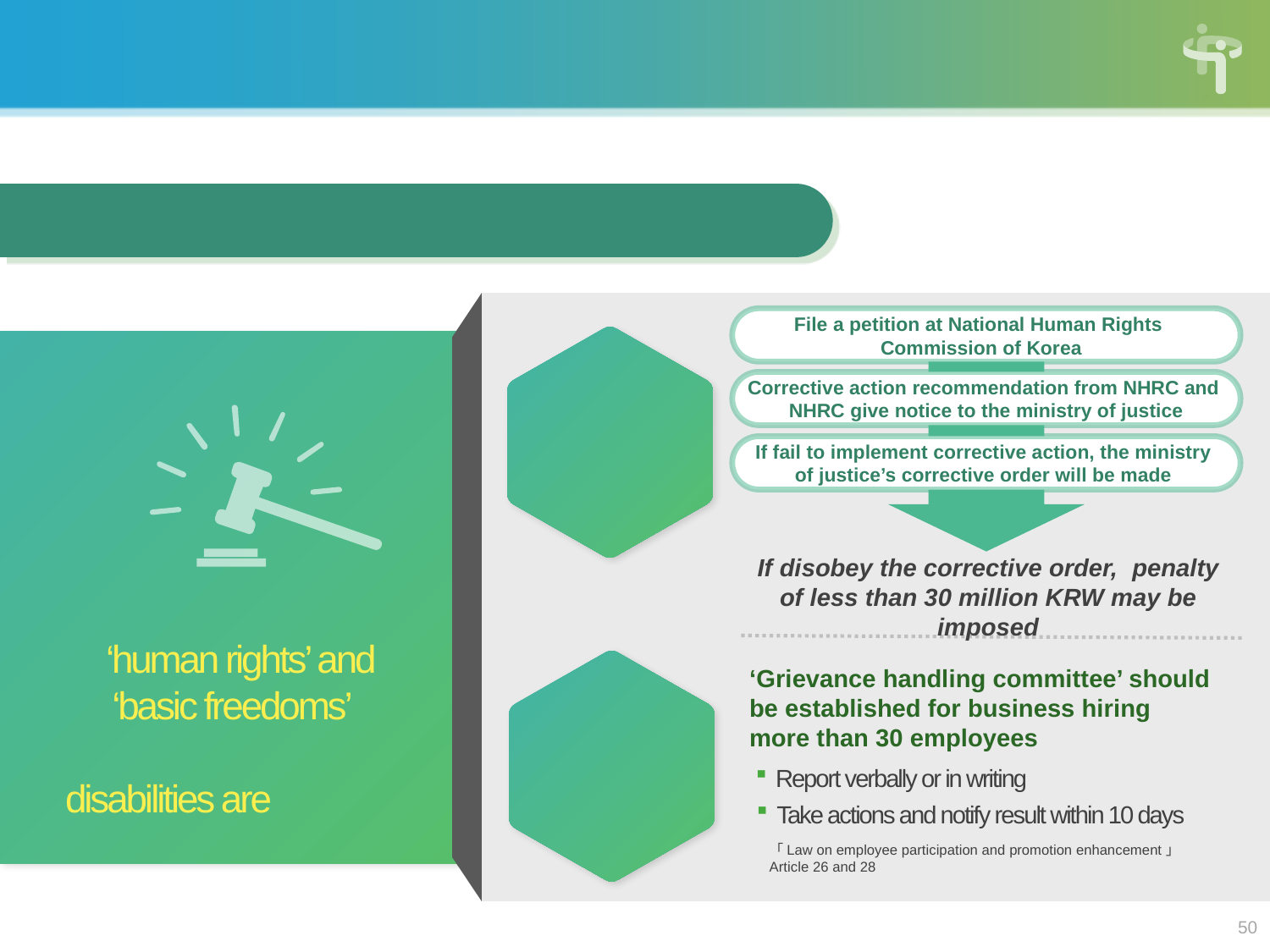

1.  Act on Prohibition of Discrimination against persons with disabilities

Prohibition of discrimination and remedy for rights

File a petition at National Human Rights
Commission of Korea

Corrective action recommendation from NHRC and
NHRC give notice to the ministry of justice

Apply for the remedy
If fail to implement corrective action, the ministry of justice’s corrective order will be made

If disobey the corrective order,  penalty of less than 30 million KRW may be imposed

What if
 ‘human rights’ and
‘basic freedoms’
of persons with
disabilities are violated?

‘Grievance handling committee’ should be established for business hiring
more than 30 employees
Report to Grievance Handling Committee
Report verbally or in writing
Take actions and notify result within 10 days
「Law on employee participation and promotion enhancement」
Article 26 and 28
50